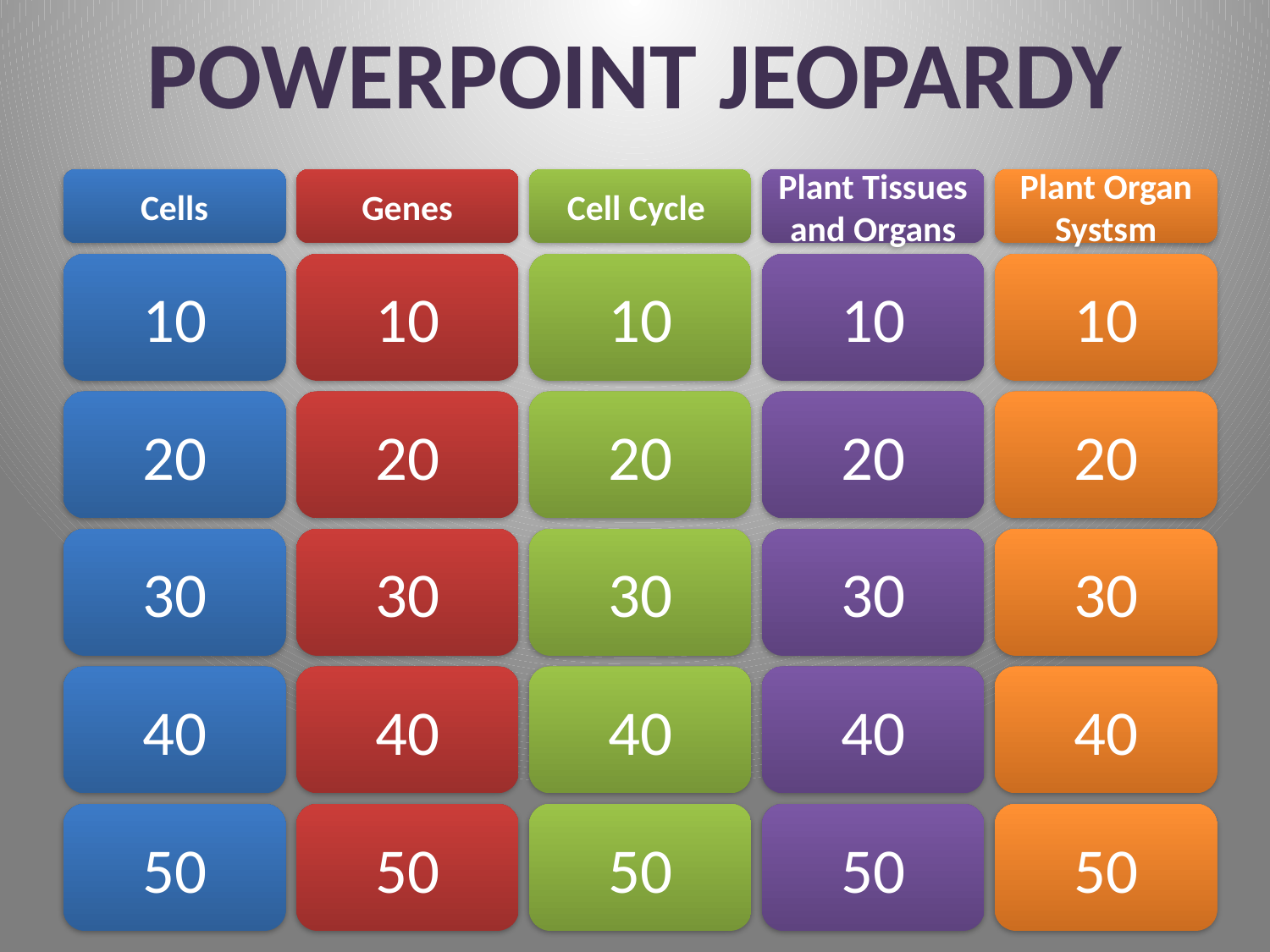

# POWERPOINT JEOPARDY
Cells
Genes
Cell Cycle
Plant Tissues and Organs
Plant Organ Systsm
10
10
10
10
10
20
20
20
20
20
30
30
30
30
30
40
40
40
40
40
50
50
50
50
50